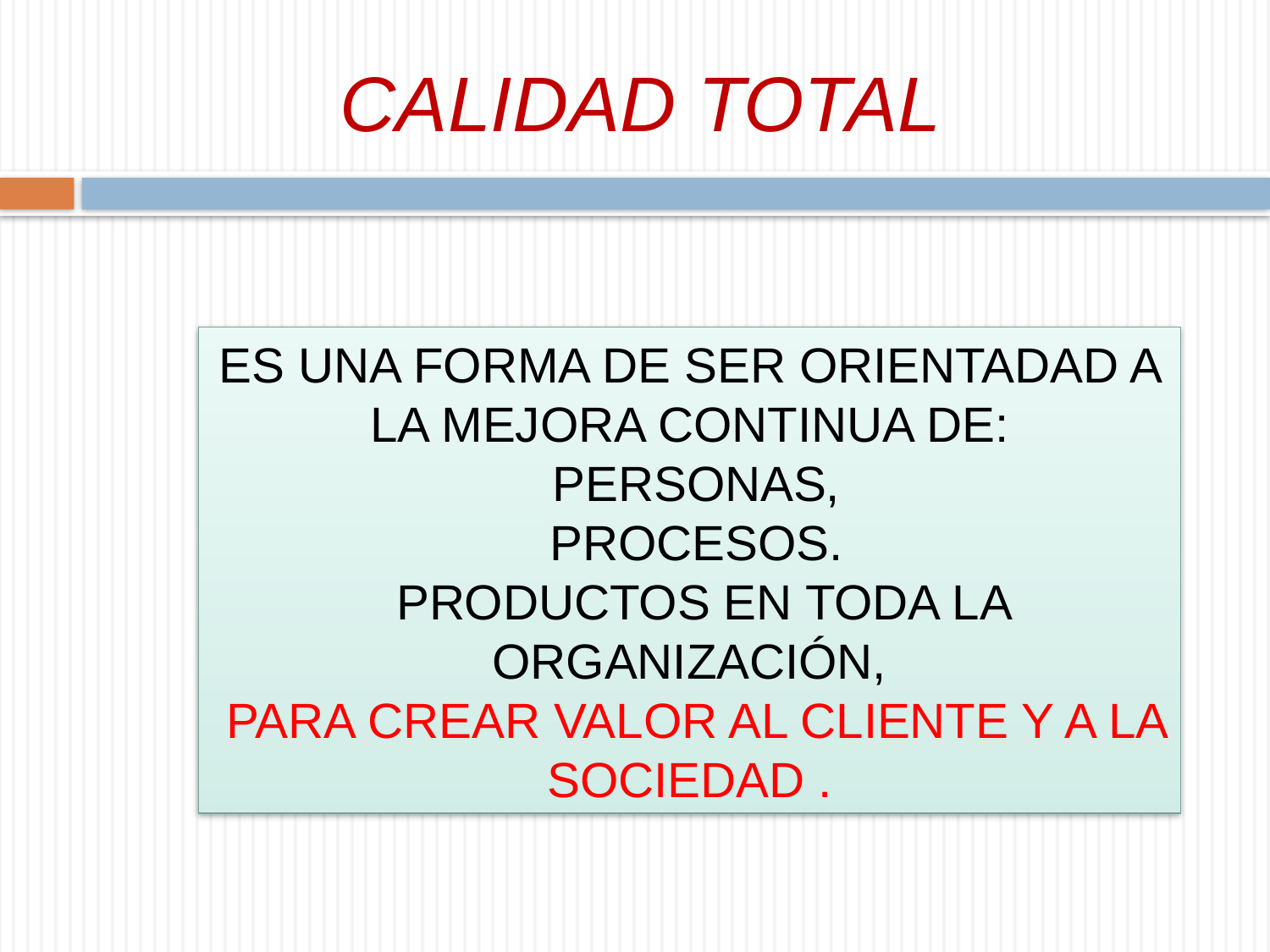

# CALIDAD TOTAL
ES UNA FORMA DE SER ORIENTADAD A LA MEJORA CONTINUA DE:
 PERSONAS,
 PROCESOS.
  PRODUCTOS EN TODA LA ORGANIZACIÓN,
 PARA CREAR VALOR AL CLIENTE Y A LA SOCIEDAD .